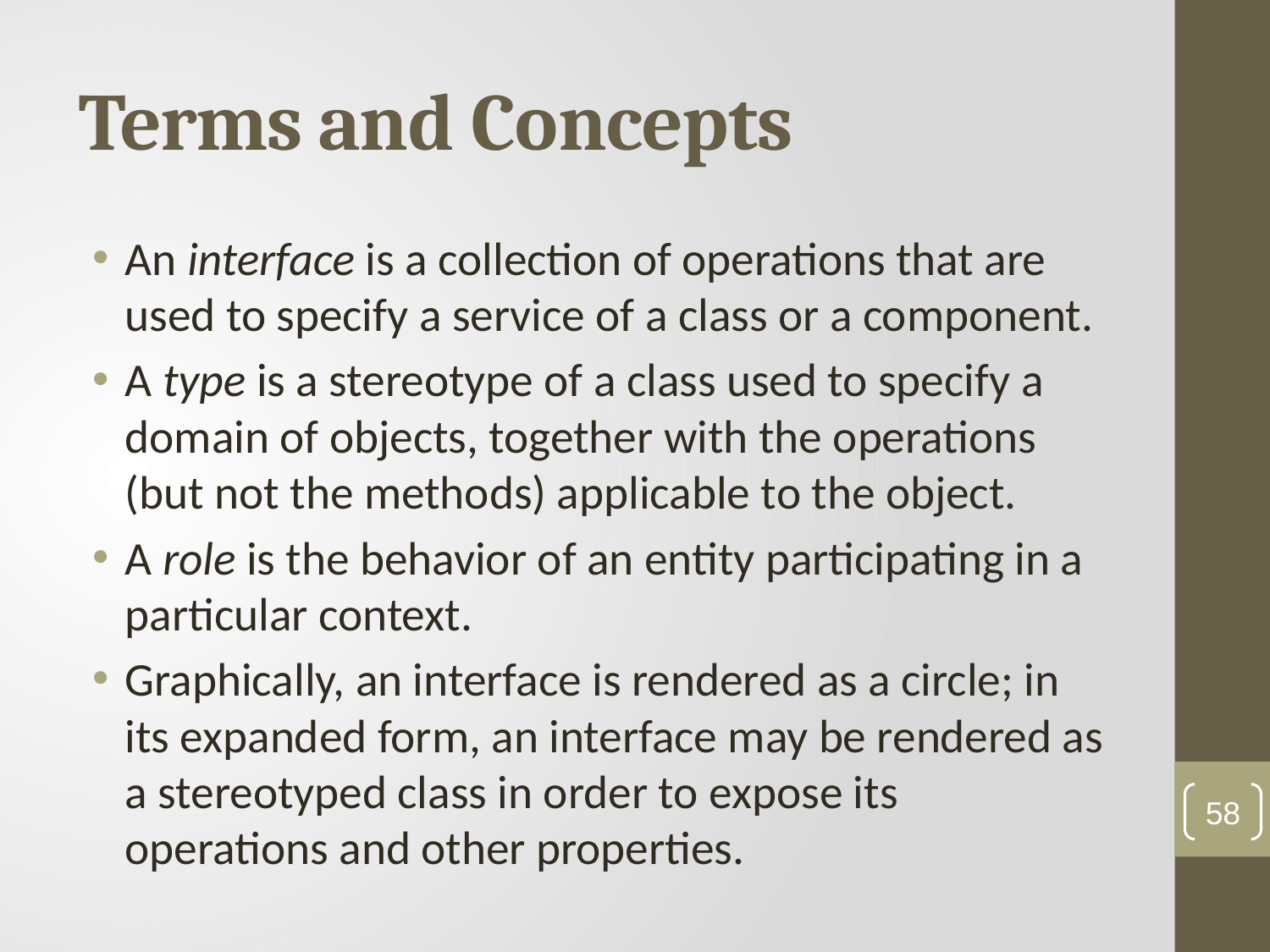

# Terms and Concepts
An interface is a collection of operations that are used to specify a service of a class or a component.
A type is a stereotype of a class used to specify a domain of objects, together with the operations (but not the methods) applicable to the object.
A role is the behavior of an entity participating in a particular context.
Graphically, an interface is rendered as a circle; in its expanded form, an interface may be rendered as a stereotyped class in order to expose its operations and other properties.
58